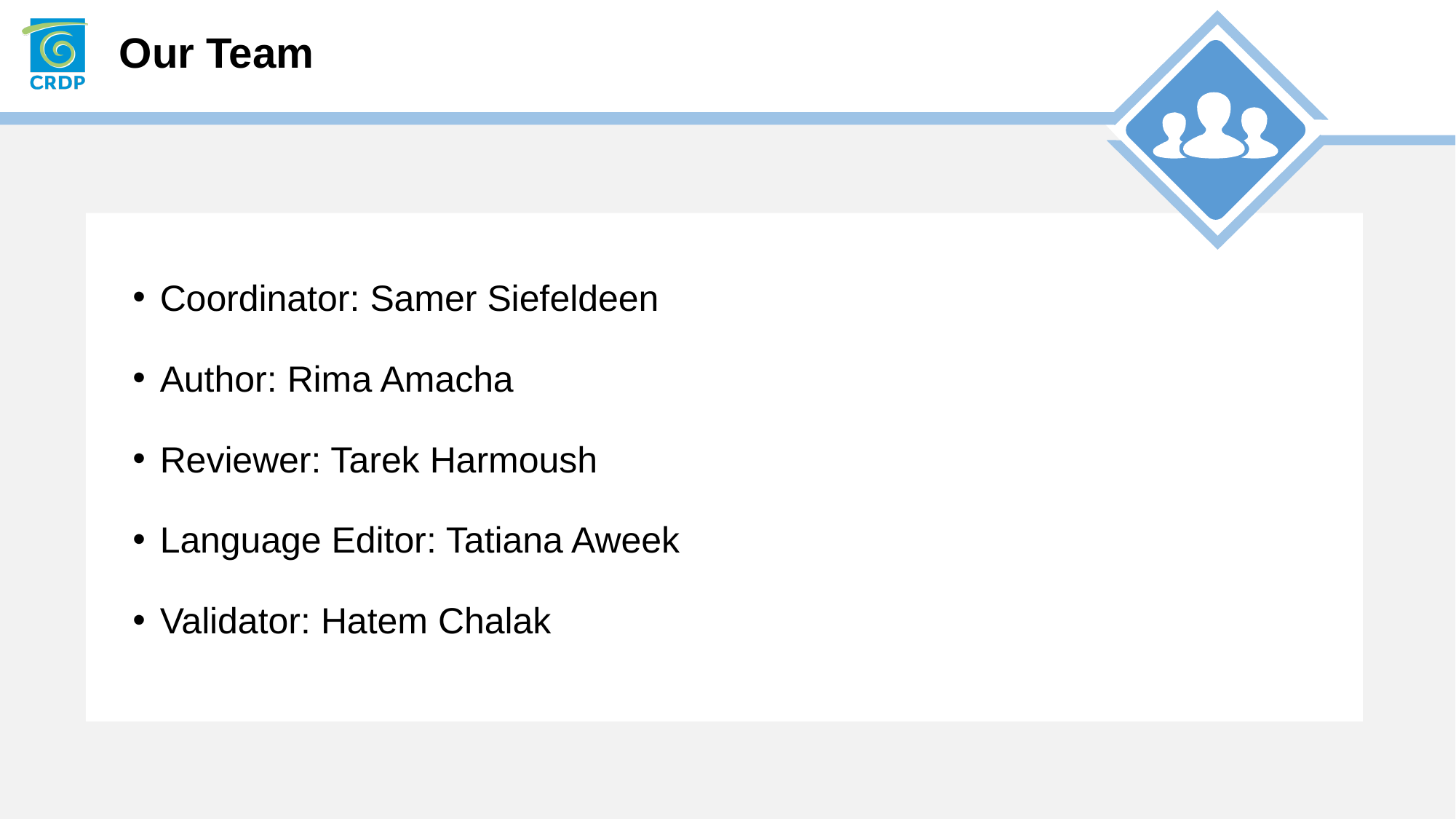

Coordinator: Samer Siefeldeen
Author: Rima Amacha
Reviewer: Tarek Harmoush
Language Editor: Tatiana Aweek
Validator: Hatem Chalak